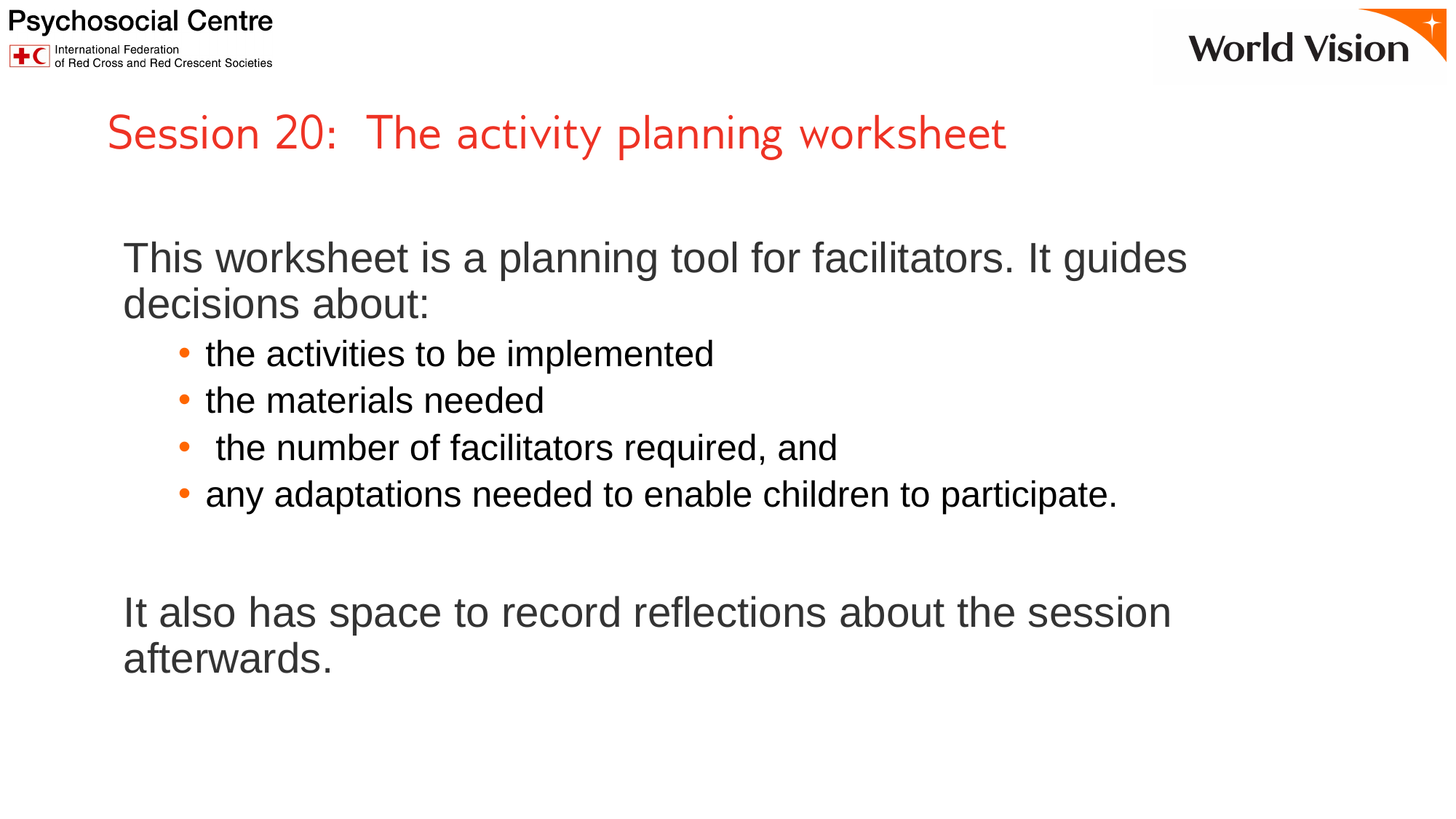

# Session 20:  The activity planning worksheet
This worksheet is a planning tool for facilitators. It guides decisions about:
the activities to be implemented
the materials needed
 the number of facilitators required, and
any adaptations needed to enable children to participate.

It also has space to record reflections about the session afterwards.